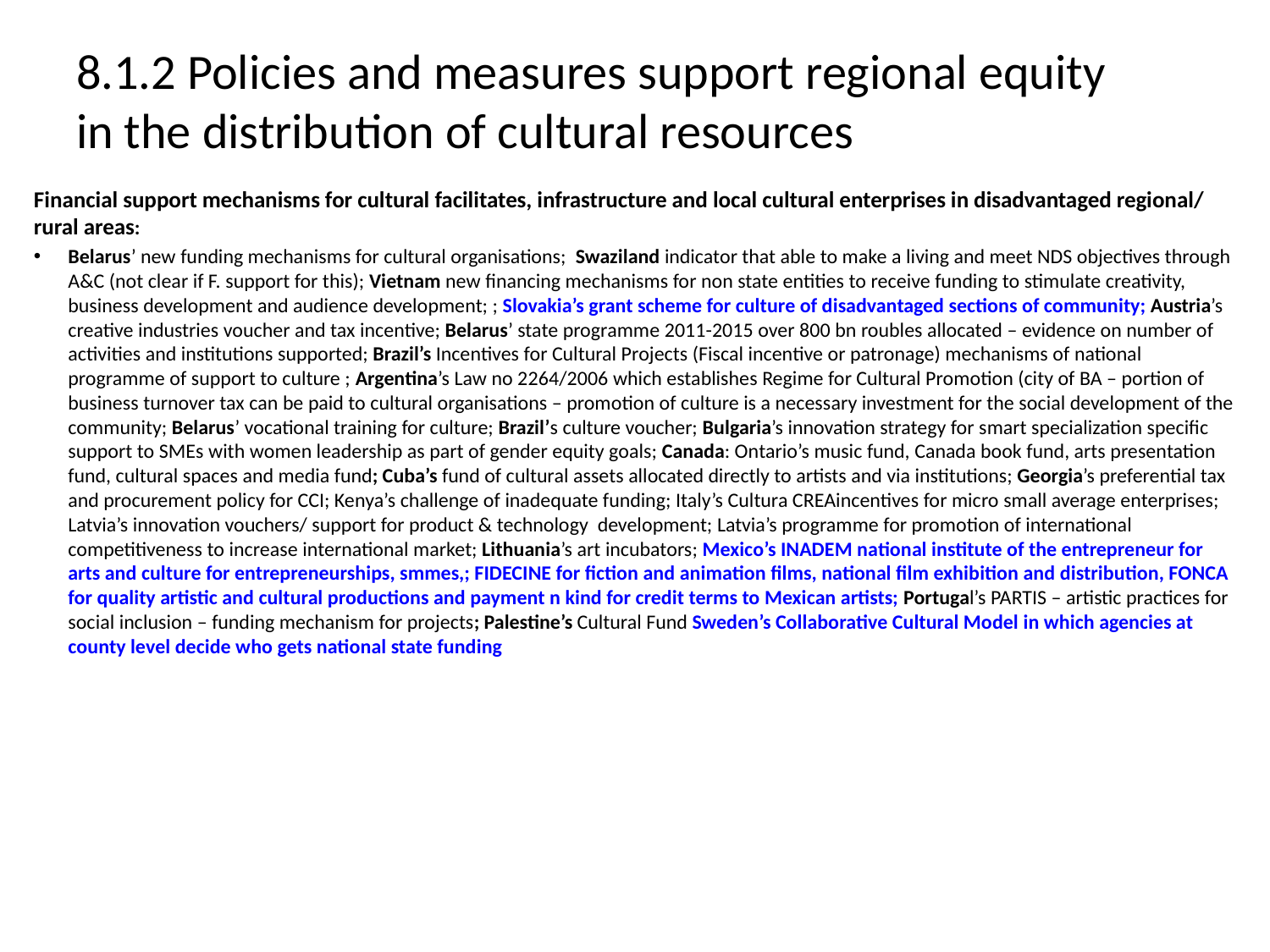

# 8.1.2 Policies and measures support regional equity in the distribution of cultural resources
Financial support mechanisms for cultural facilitates, infrastructure and local cultural enterprises in disadvantaged regional/ rural areas:
Belarus’ new funding mechanisms for cultural organisations;  Swaziland indicator that able to make a living and meet NDS objectives through A&C (not clear if F. support for this); Vietnam new financing mechanisms for non state entities to receive funding to stimulate creativity, business development and audience development; ; Slovakia’s grant scheme for culture of disadvantaged sections of community; Austria’s creative industries voucher and tax incentive; Belarus’ state programme 2011-2015 over 800 bn roubles allocated – evidence on number of activities and institutions supported; Brazil’s Incentives for Cultural Projects (Fiscal incentive or patronage) mechanisms of national programme of support to culture ; Argentina’s Law no 2264/2006 which establishes Regime for Cultural Promotion (city of BA – portion of business turnover tax can be paid to cultural organisations – promotion of culture is a necessary investment for the social development of the community; Belarus’ vocational training for culture; Brazil’s culture voucher; Bulgaria’s innovation strategy for smart specialization specific support to SMEs with women leadership as part of gender equity goals; Canada: Ontario’s music fund, Canada book fund, arts presentation fund, cultural spaces and media fund; Cuba’s fund of cultural assets allocated directly to artists and via institutions; Georgia’s preferential tax and procurement policy for CCI; Kenya’s challenge of inadequate funding; Italy’s Cultura CREAincentives for micro small average enterprises; Latvia’s innovation vouchers/ support for product & technology  development; Latvia’s programme for promotion of international competitiveness to increase international market; Lithuania’s art incubators; Mexico’s INADEM national institute of the entrepreneur for arts and culture for entrepreneurships, smmes,; FIDECINE for fiction and animation films, national film exhibition and distribution, FONCA for quality artistic and cultural productions and payment n kind for credit terms to Mexican artists; Portugal’s PARTIS – artistic practices for social inclusion – funding mechanism for projects; Palestine’s Cultural Fund Sweden’s Collaborative Cultural Model in which agencies at county level decide who gets national state funding